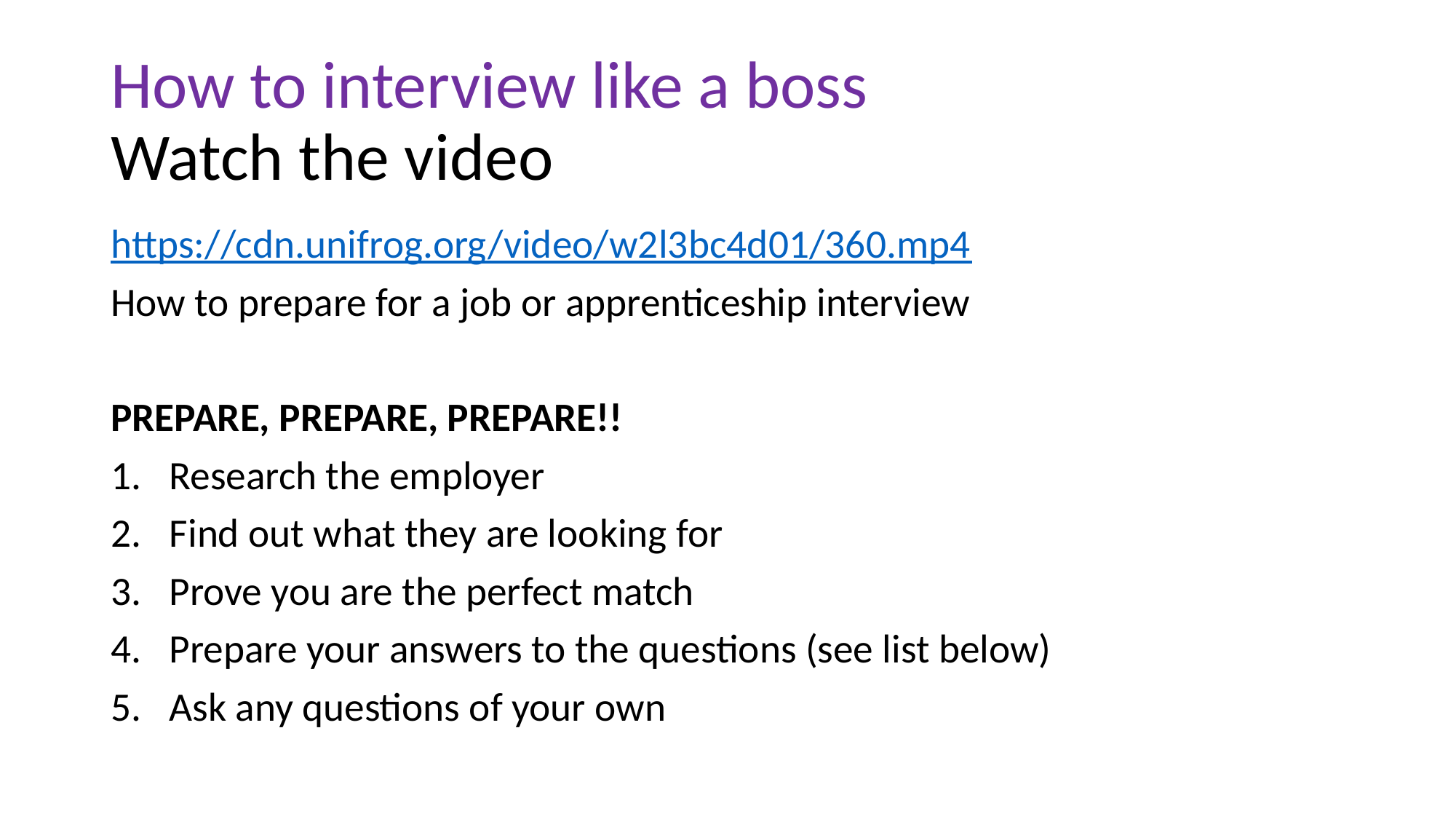

# How to interview like a boss Watch the video
https://cdn.unifrog.org/video/w2l3bc4d01/360.mp4
How to prepare for a job or apprenticeship interview

PREPARE, PREPARE, PREPARE!!
Research the employer
Find out what they are looking for
Prove you are the perfect match
Prepare your answers to the questions (see list below)
Ask any questions of your own